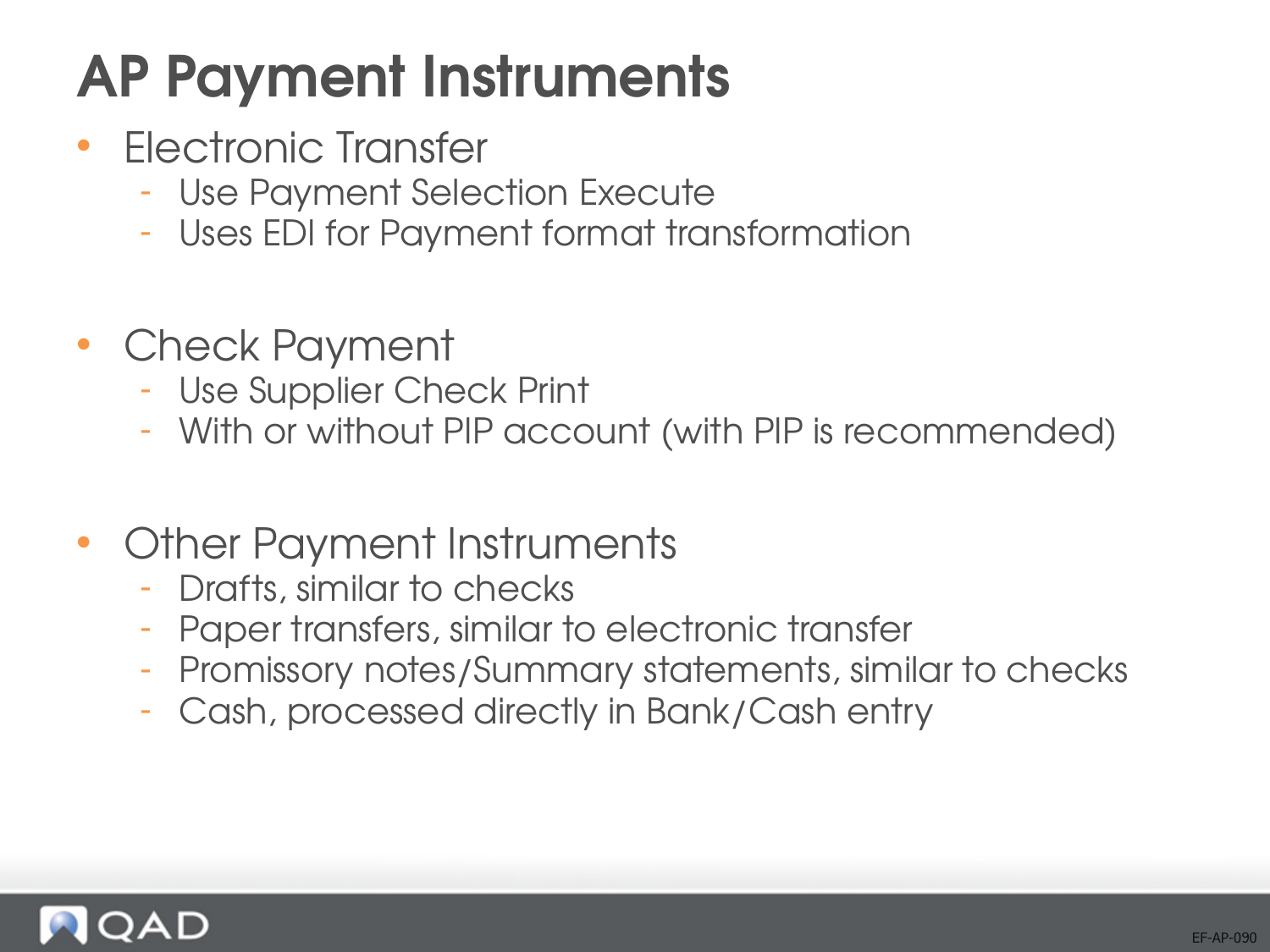

# AP Payment Instruments
Electronic Transfer
Use Payment Selection Execute
Uses EDI for Payment format transformation

Check Payment
Use Supplier Check Print
With or without PIP account (with PIP is recommended)

Other Payment Instruments
Drafts, similar to checks
Paper transfers, similar to electronic transfer
Promissory notes/Summary statements, similar to checks
Cash, processed directly in Bank/Cash entry
EF-AP-090